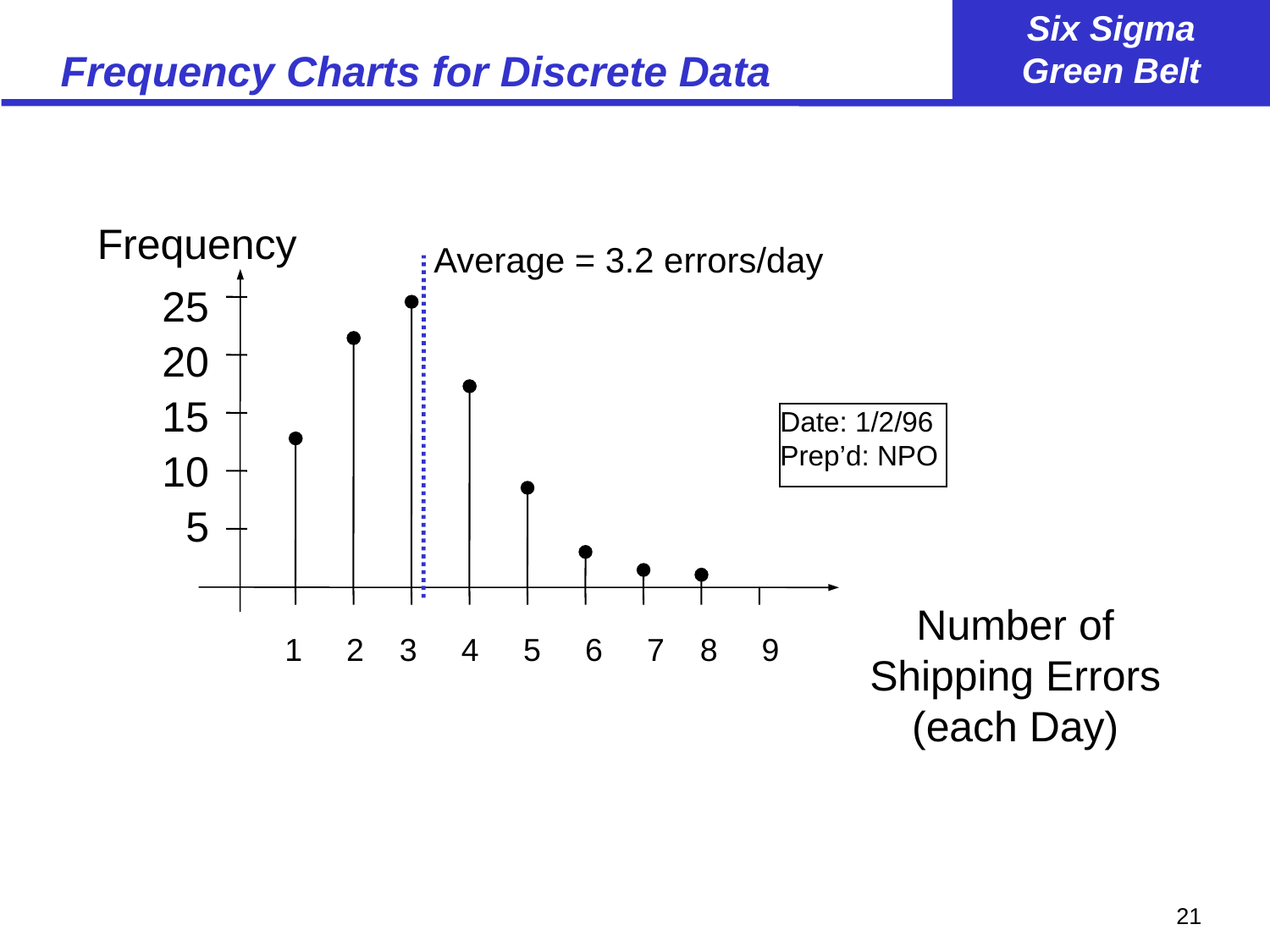

# Frequency Charts for Discrete Data
Frequency
Average = 3.2 errors/day

25
20
15
10
5

Date: 1/2/96
Prep’d: NPO

Number of Shipping Errors (each Day)
   1     2    3     4     5     6     7    8     9